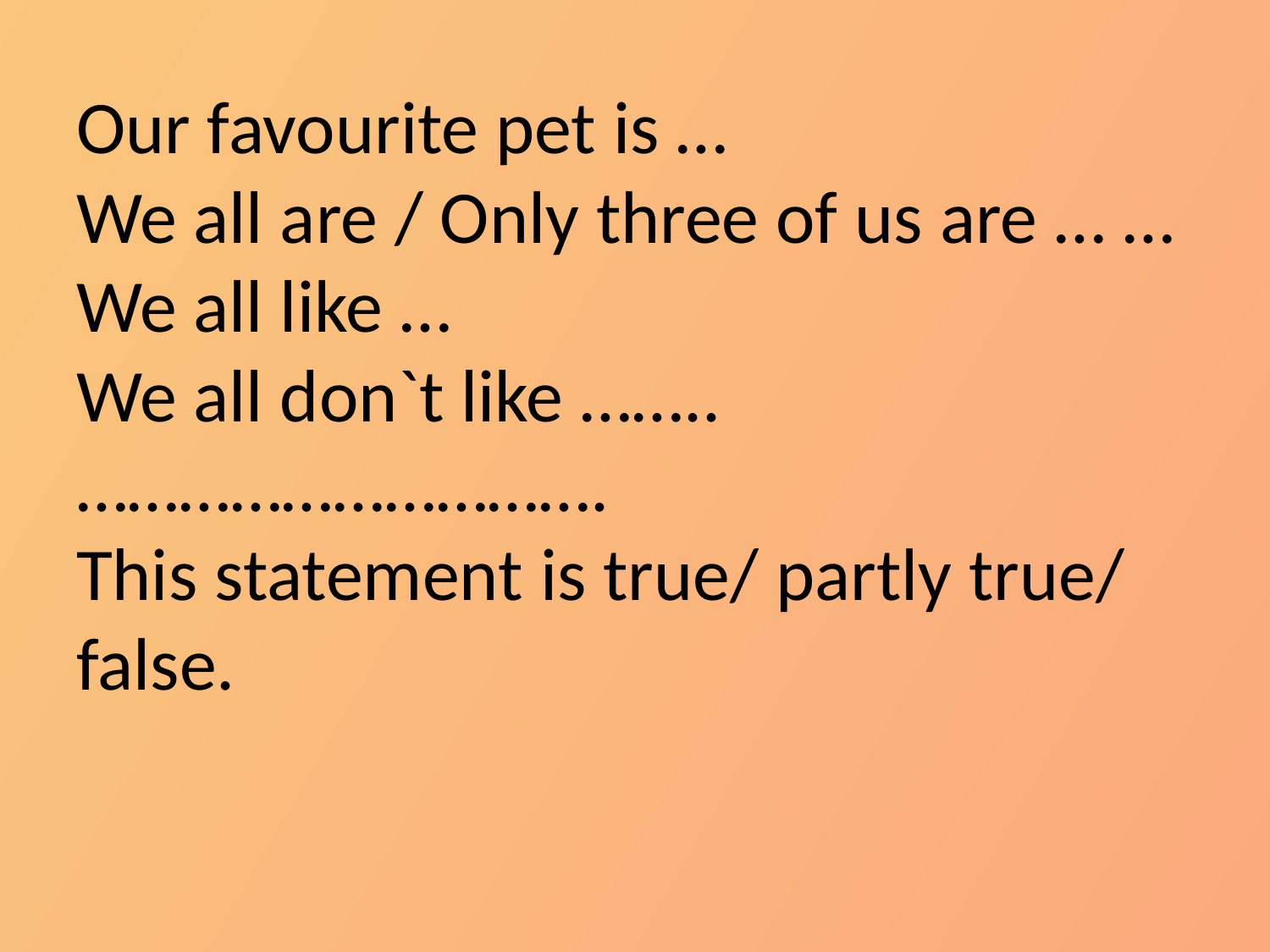

# Our favourite pet is … We all are / Only three of us are … … We all like … We all don`t like …….. …………………………. This statement is true/ partly true/ false.